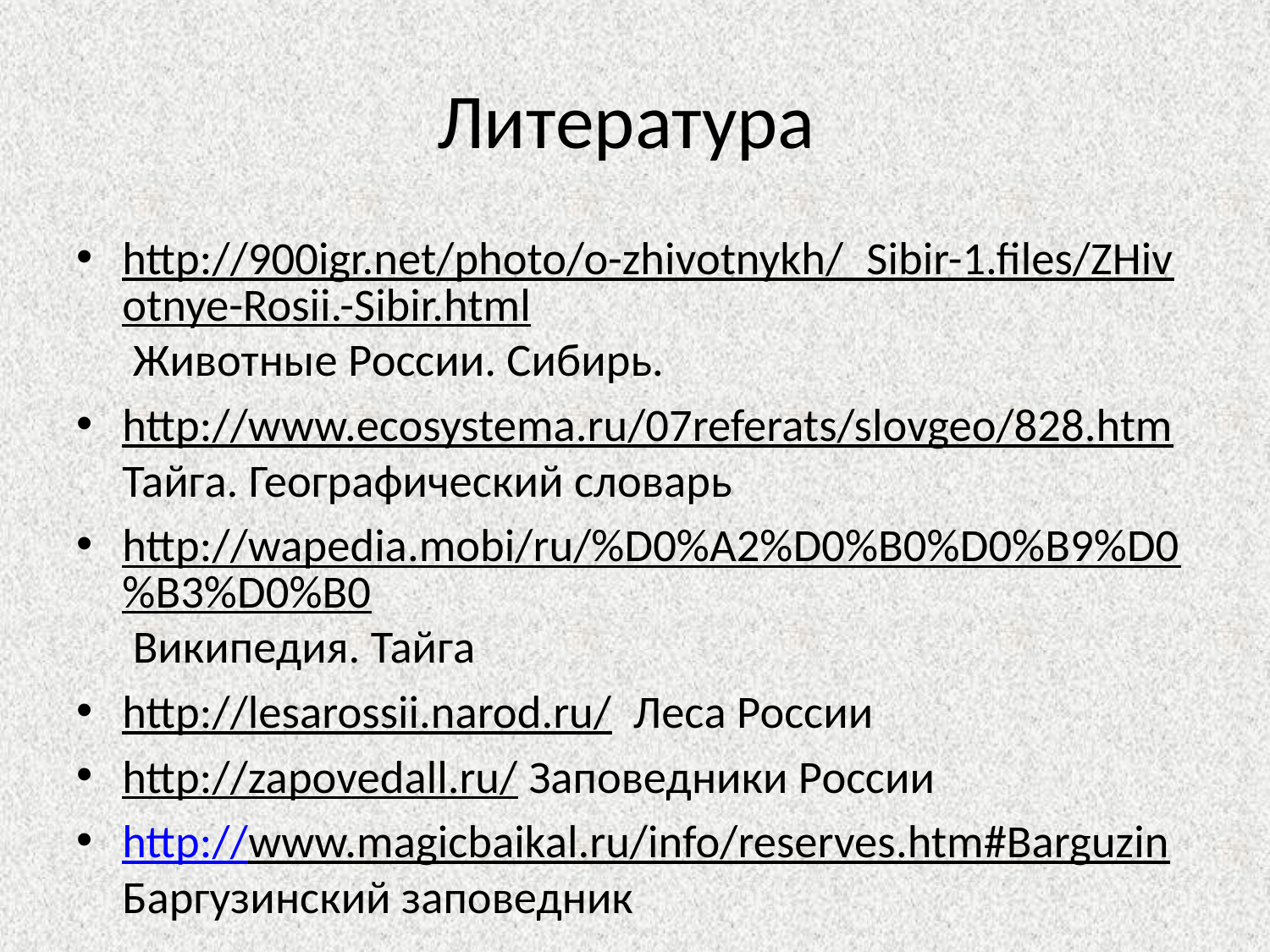

# Литература
http://900igr.net/photo/o-zhivotnykh/_Sibir-1.files/ZHivotnye-Rosii.-Sibir.html Животные России. Сибирь.
http://www.ecosystema.ru/07referats/slovgeo/828.htm  Тайга. Географический словарь
http://wapedia.mobi/ru/%D0%A2%D0%B0%D0%B9%D0%B3%D0%B0 Википедия. Тайга
http://lesarossii.narod.ru/  Леса России
http://zapovedall.ru/ Заповедники России
http://www.magicbaikal.ru/info/reserves.htm#Barguzin  Баргузинский заповедник